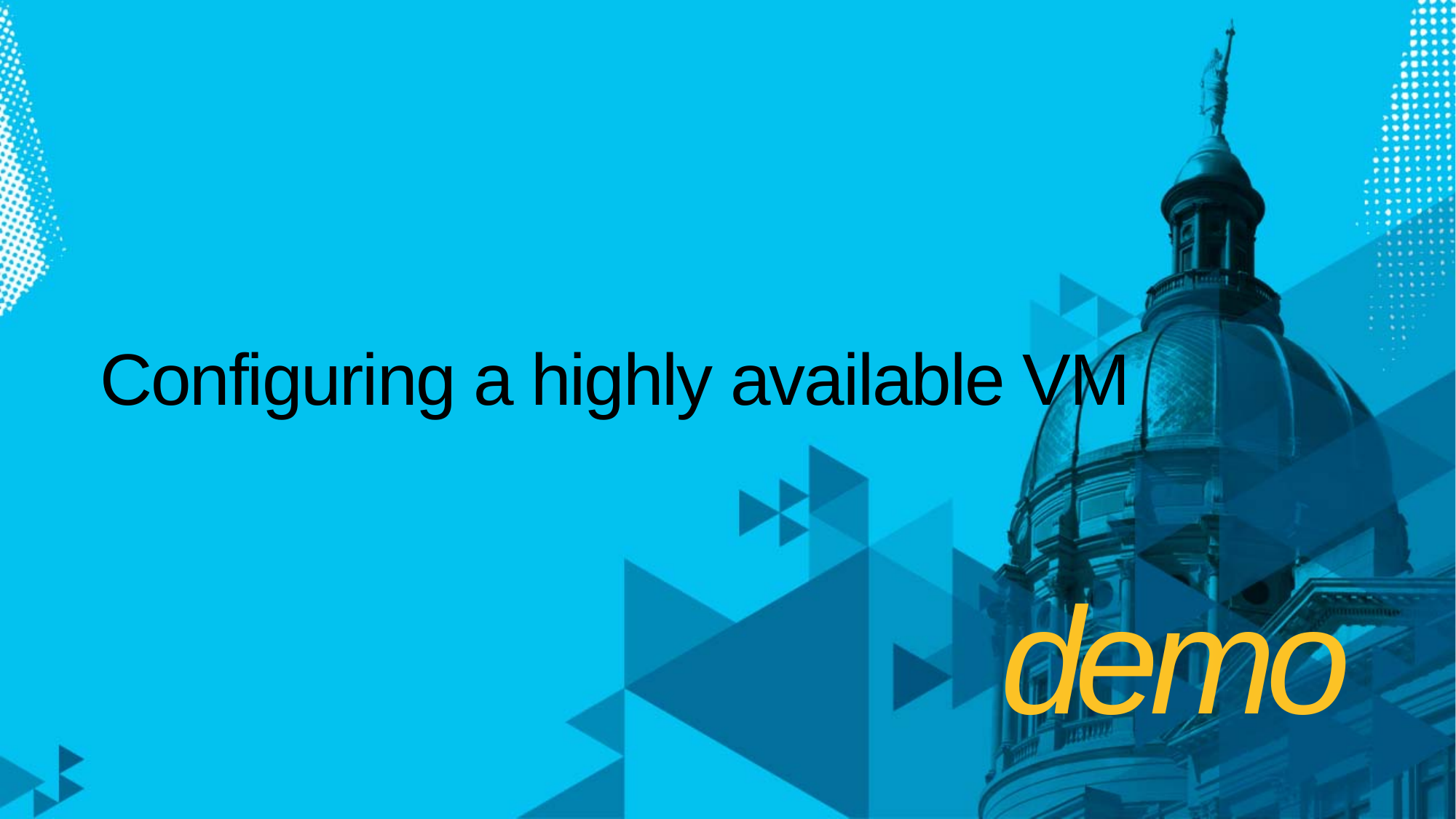

# Configuring a highly available VM
demo